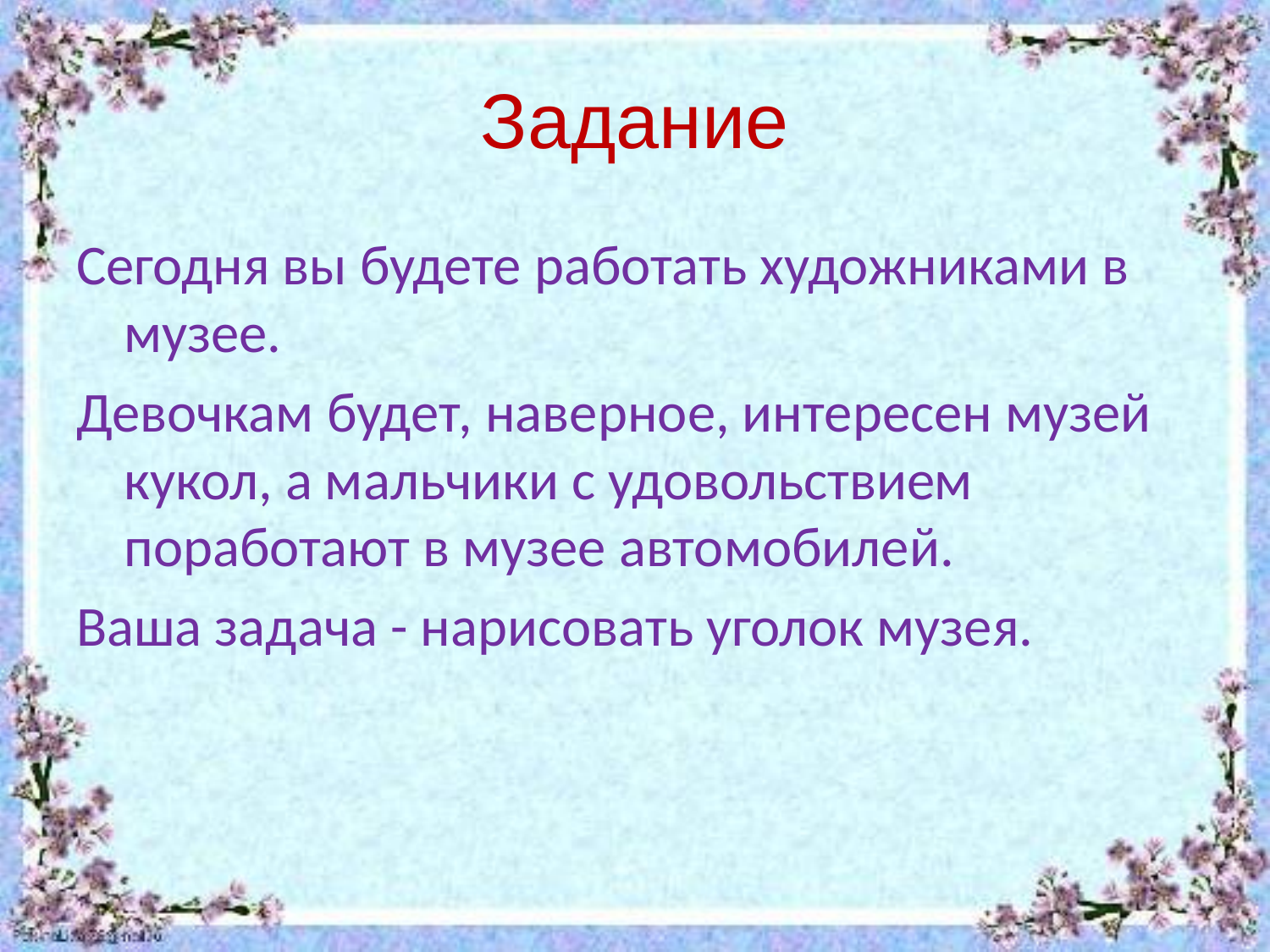

# Задание
Сегодня вы будете работать художниками в музее.
Девочкам будет, наверное, интересен музей кукол, а мальчики с удовольствием поработают в музее автомобилей.
Ваша задача - нарисовать уголок музея.